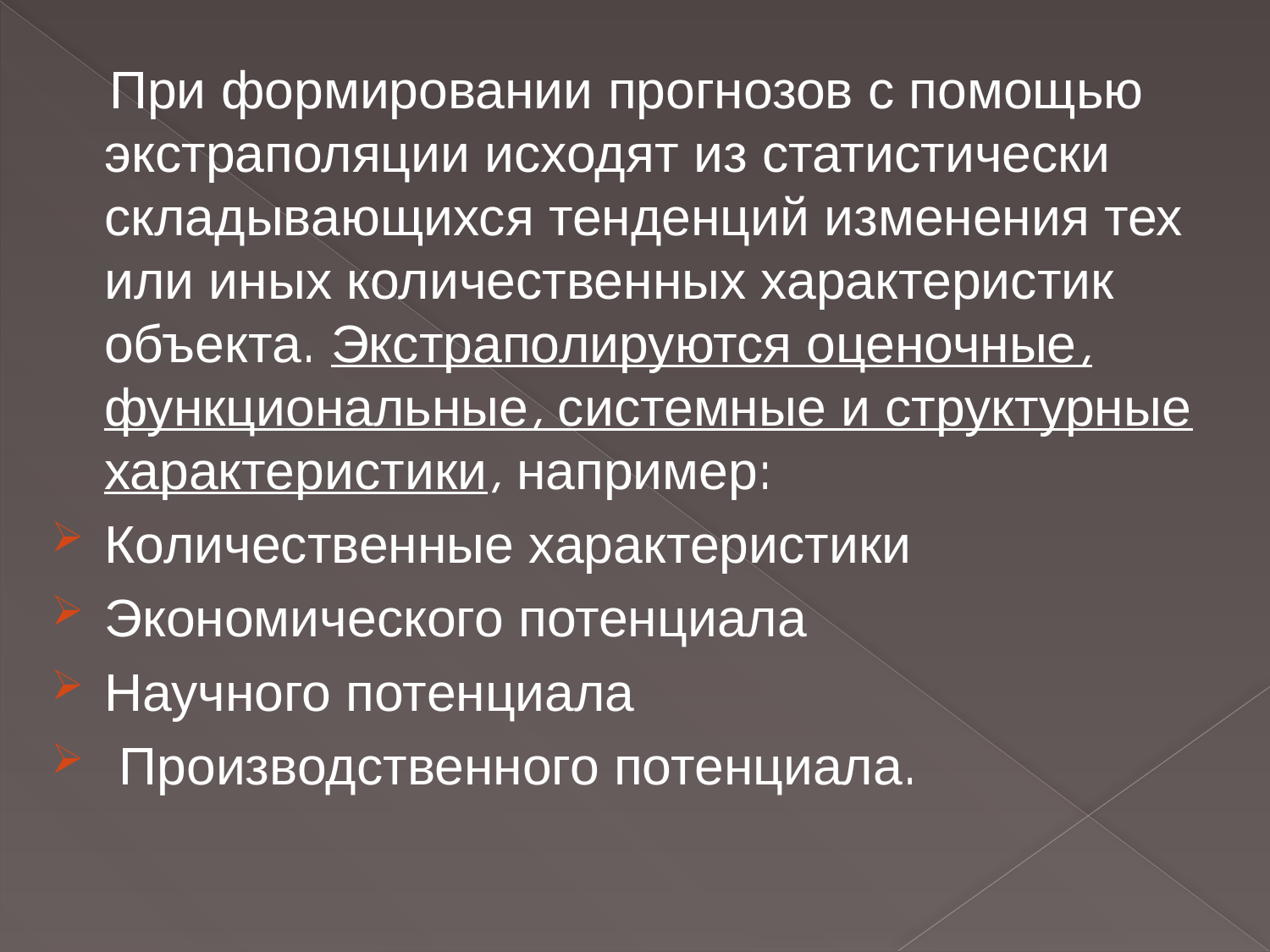

При формировании прогнозов с помощью экстраполяции исходят из статистически складывающихся тенденций изменения тех или иных количественных характеристик объекта. Экстраполируются оценочные, функциональные, системные и структурные характеристики, например:
Количественные характеристики
Экономического потенциала
Научного потенциала
 Производственного потенциала.